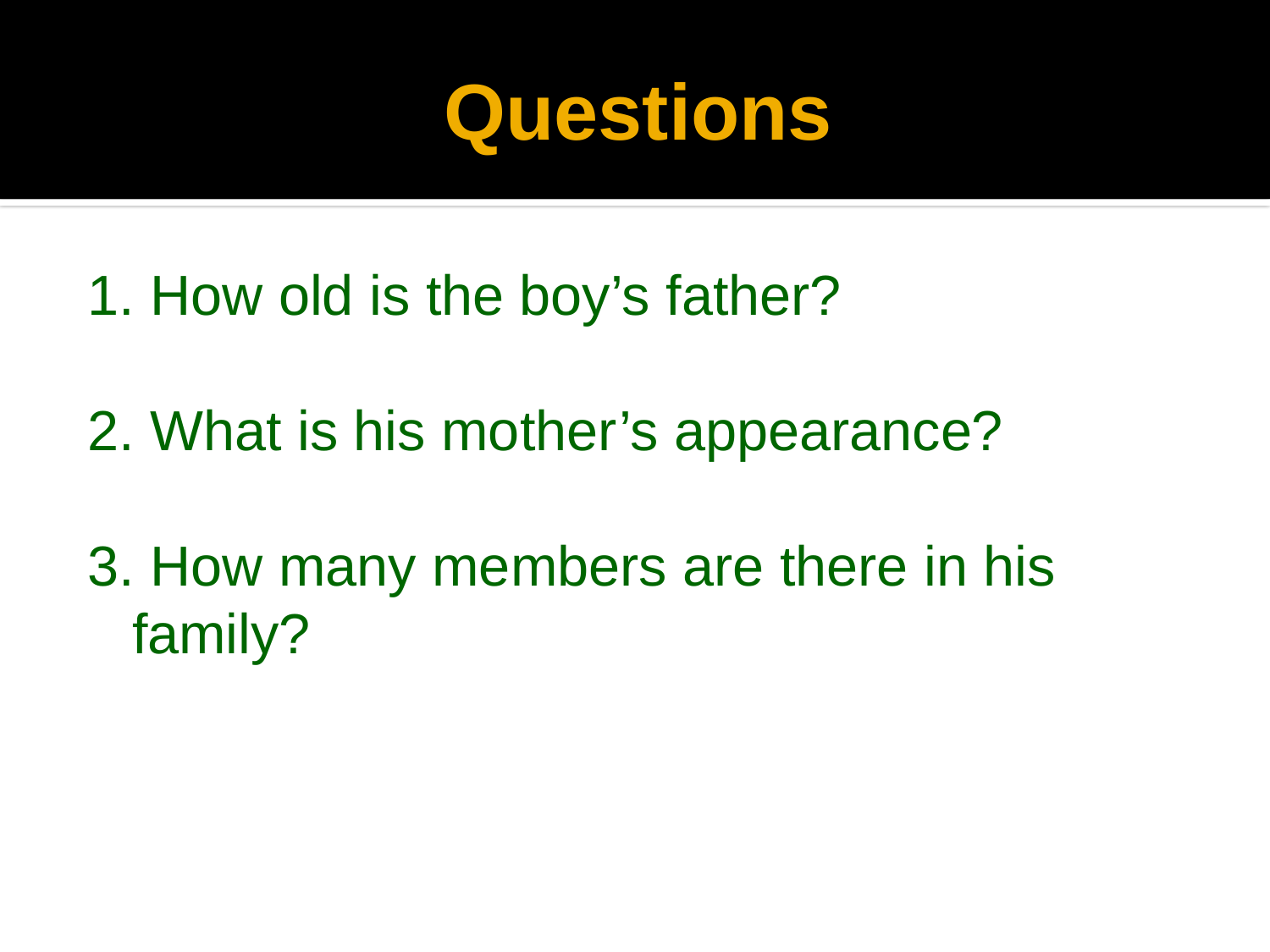

# Questions
1. How old is the boy’s father?

2. What is his mother’s appearance?

3. How many members are there in his family?